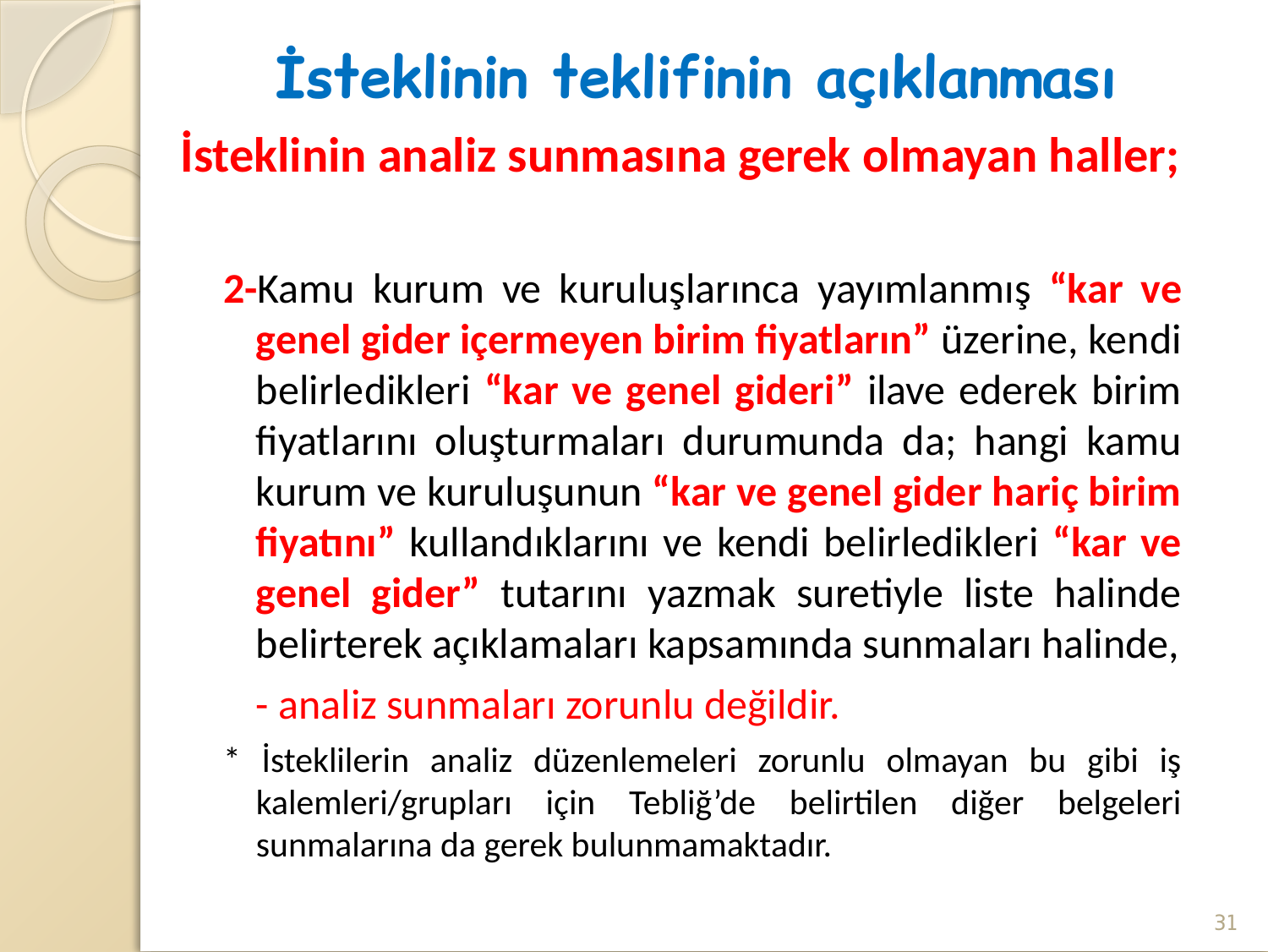

# İsteklinin teklifinin açıklanması
İsteklinin analiz sunmasına gerek olmayan haller;

2-Kamu kurum ve kuruluşlarınca yayımlanmış “kar ve genel gider içermeyen birim fiyatların” üzerine, kendi belirledikleri “kar ve genel gideri” ilave ederek birim fiyatlarını oluşturmaları durumunda da; hangi kamu kurum ve kuruluşunun “kar ve genel gider hariç birim fiyatını” kullandıklarını ve kendi belirledikleri “kar ve genel gider” tutarını yazmak suretiyle liste halinde belirterek açıklamaları kapsamında sunmaları halinde,
	- analiz sunmaları zorunlu değildir.
* İsteklilerin analiz düzenlemeleri zorunlu olmayan bu gibi iş kalemleri/grupları için Tebliğ’de belirtilen diğer belgeleri sunmalarına da gerek bulunmamaktadır.

31